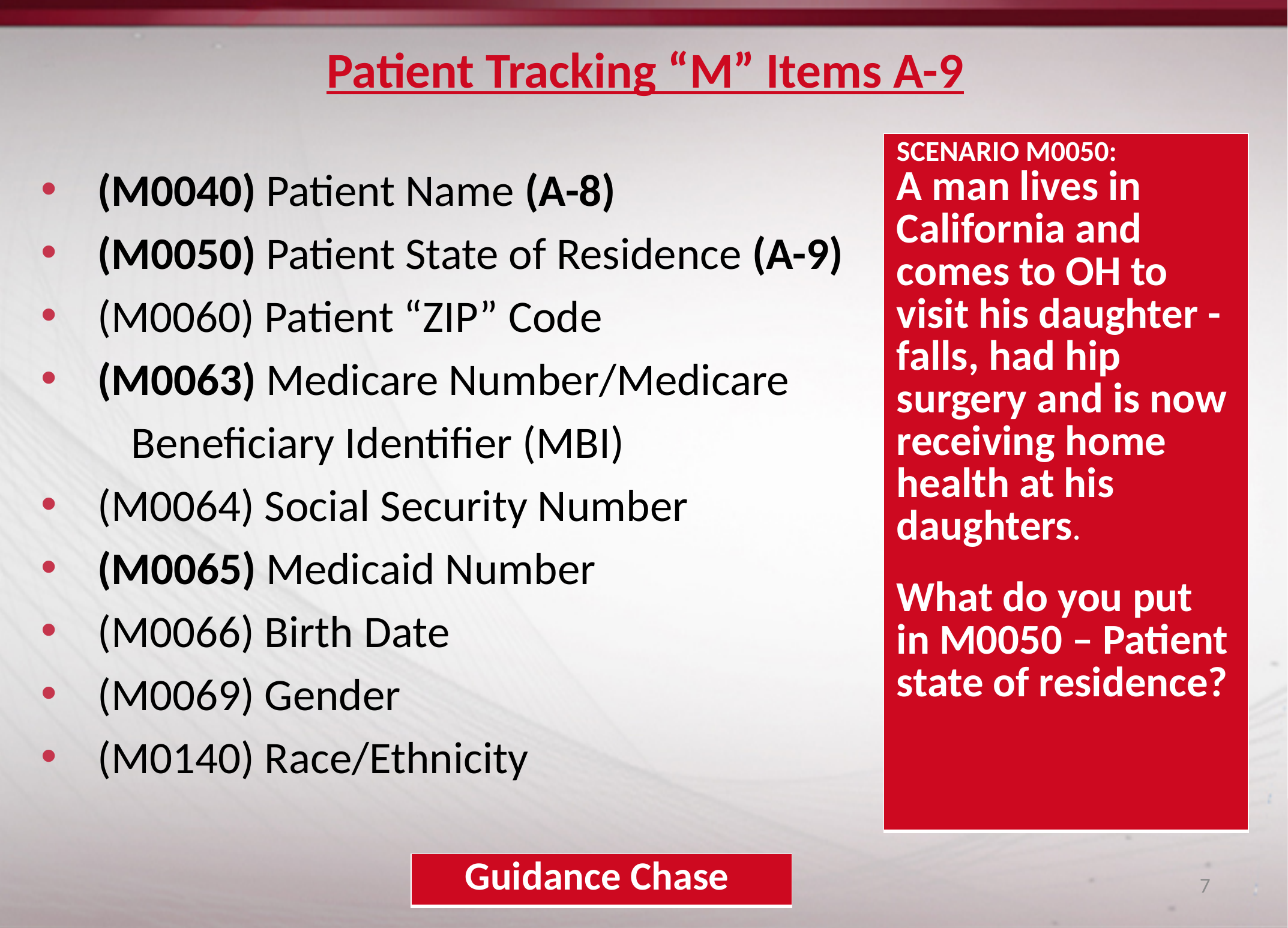

# Patient Tracking “M” Items A-9
| SCENARIO M0050: A man lives in California and comes to OH to visit his daughter - falls, had hip surgery and is now receiving home health at his daughters. What do you put in M0050 – Patient state of residence? |
| --- |
(M0040) Patient Name (A-8)
(M0050) Patient State of Residence (A-9)
(M0060) Patient “ZIP” Code
(M0063) Medicare Number/Medicare
	Beneficiary Identifier (MBI)
(M0064) Social Security Number
(M0065) Medicaid Number
(M0066) Birth Date
(M0069) Gender
(M0140) Race/Ethnicity

| Guidance Chase |
| --- |
7